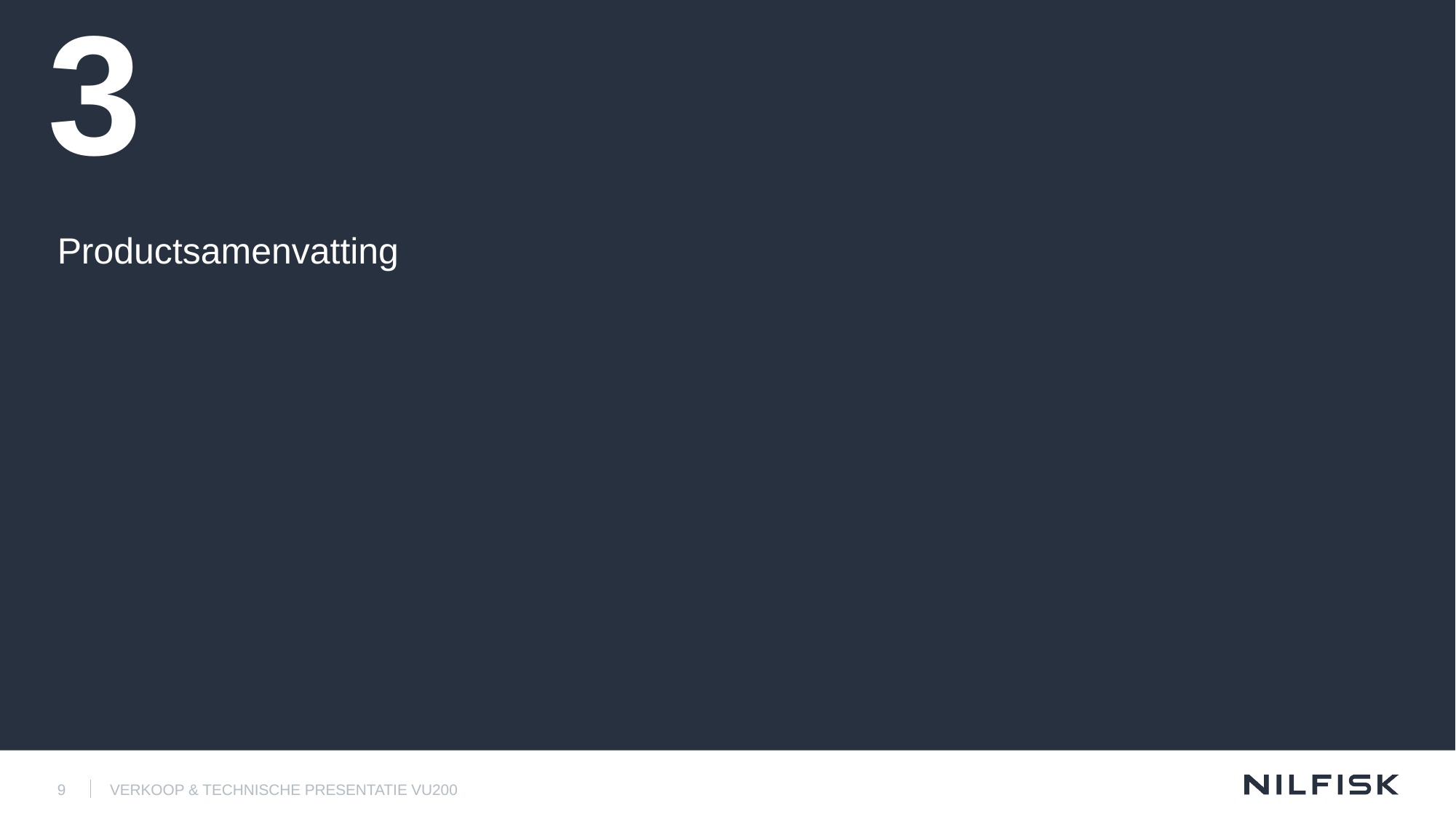

# 3
Productsamenvatting
9
VERKOOP & TECHNISCHE PRESENTATIE VU200